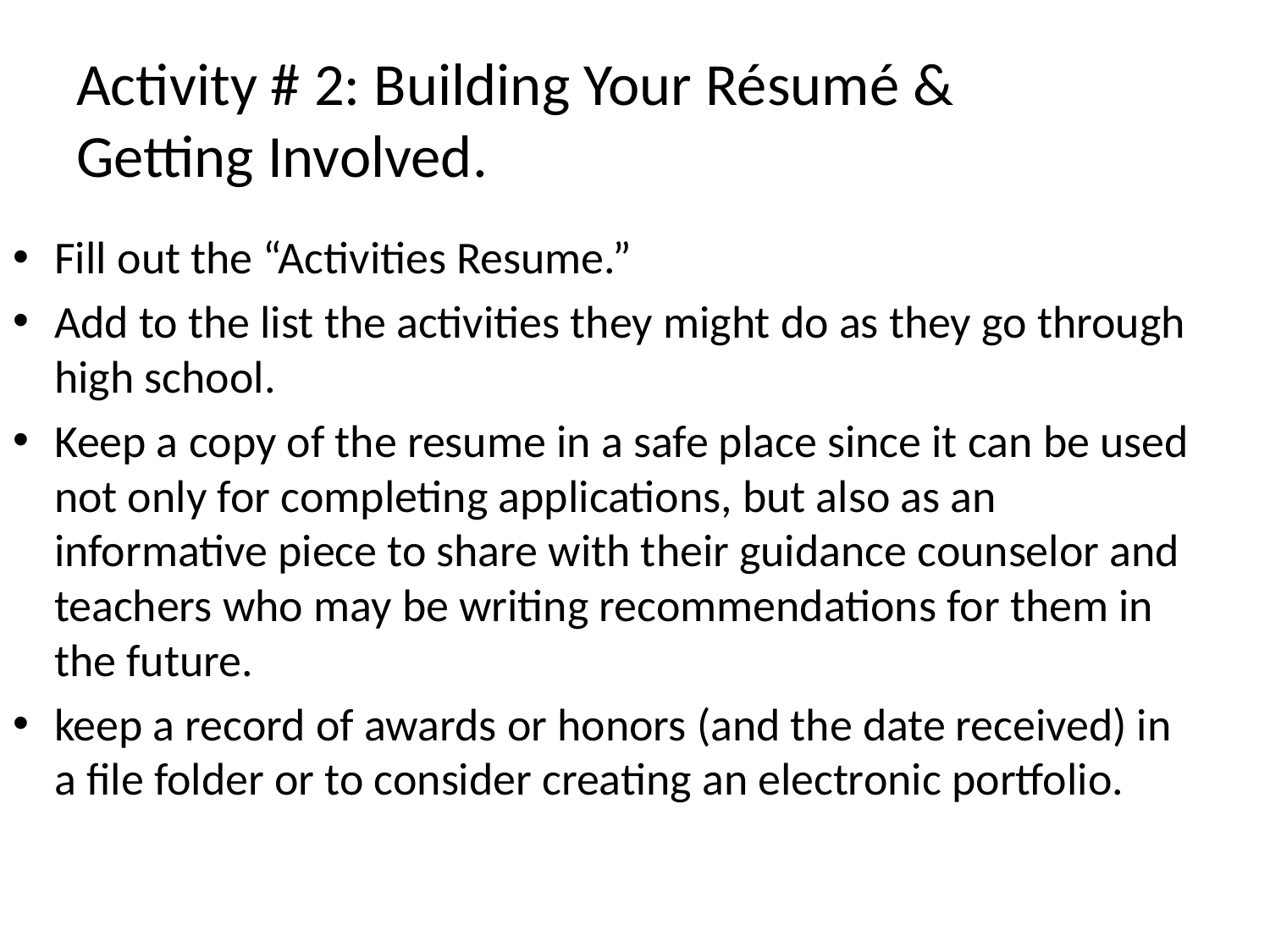

# Activity # 2: Building Your Résumé & Getting Involved.
Fill out the “Activities Resume.”
Add to the list the activities they might do as they go through high school.
Keep a copy of the resume in a safe place since it can be used not only for completing applications, but also as an informative piece to share with their guidance counselor and teachers who may be writing recommendations for them in the future.
keep a record of awards or honors (and the date received) in a file folder or to consider creating an electronic portfolio.